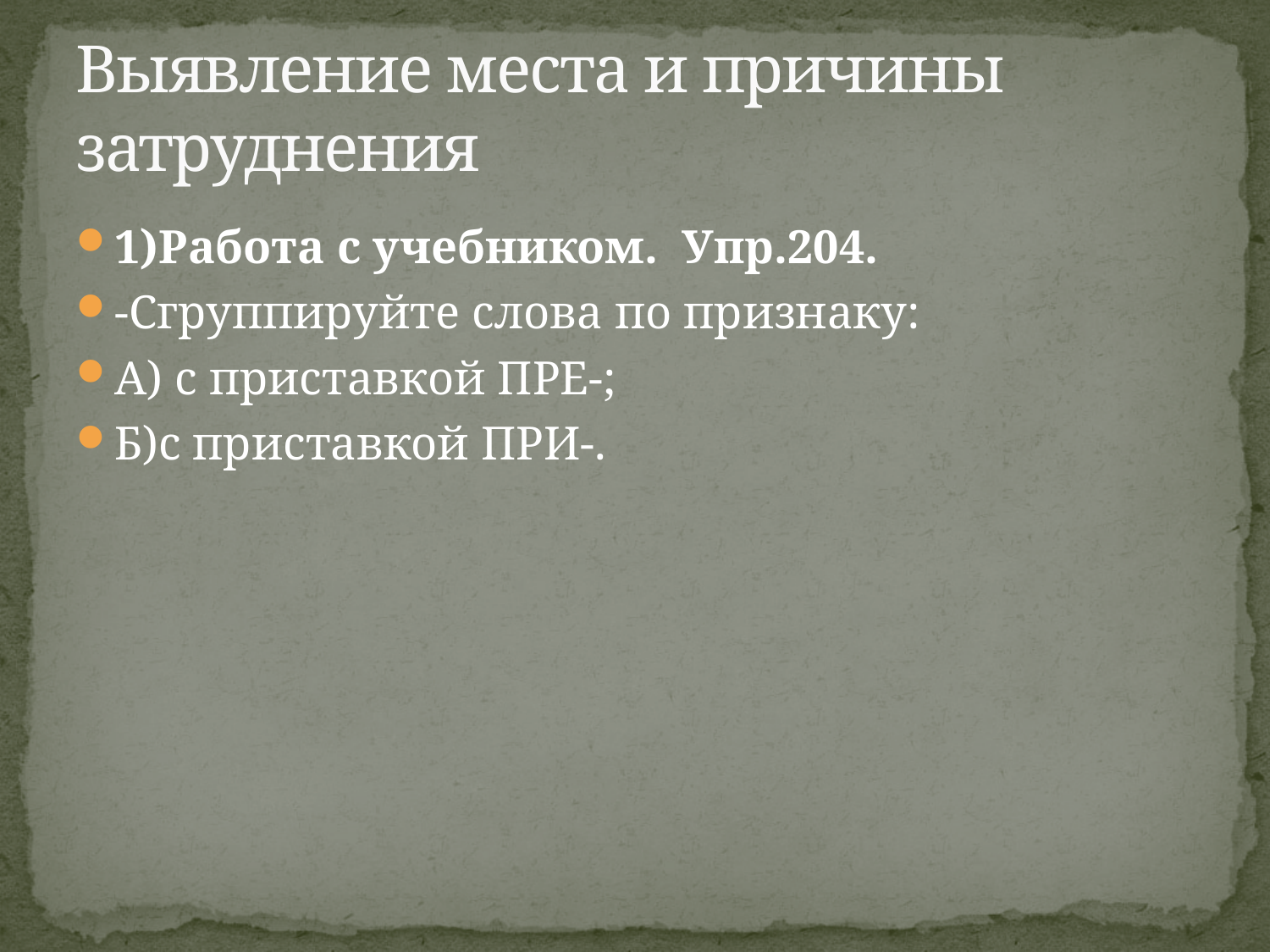

# Выявление места и причины затруднения
1)Работа с учебником.  Упр.204.
-Сгруппируйте слова по признаку:
А) с приставкой ПРЕ-;
Б)с приставкой ПРИ-.